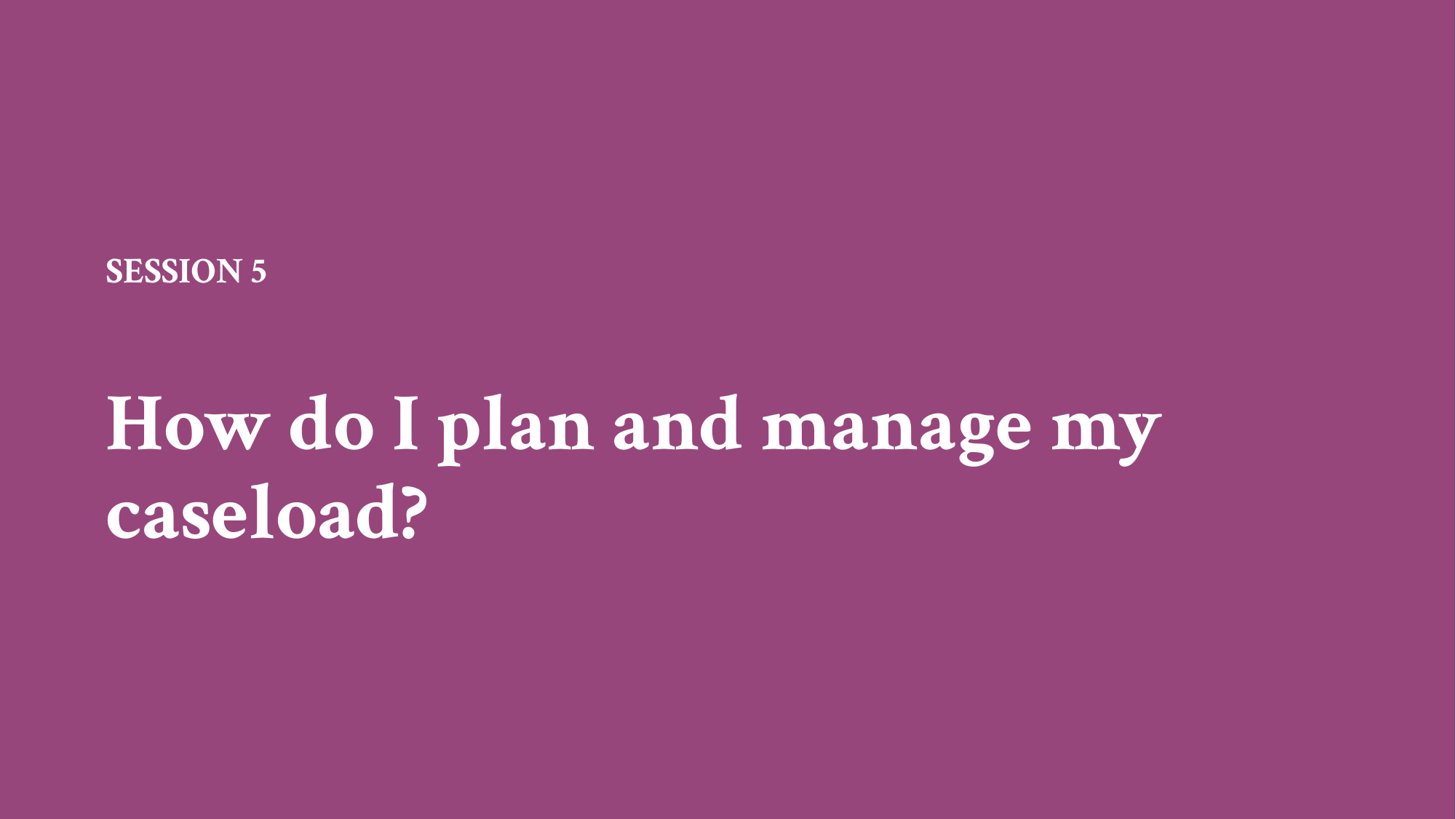

# SESSION 5 How do I plan and manage my caseload?